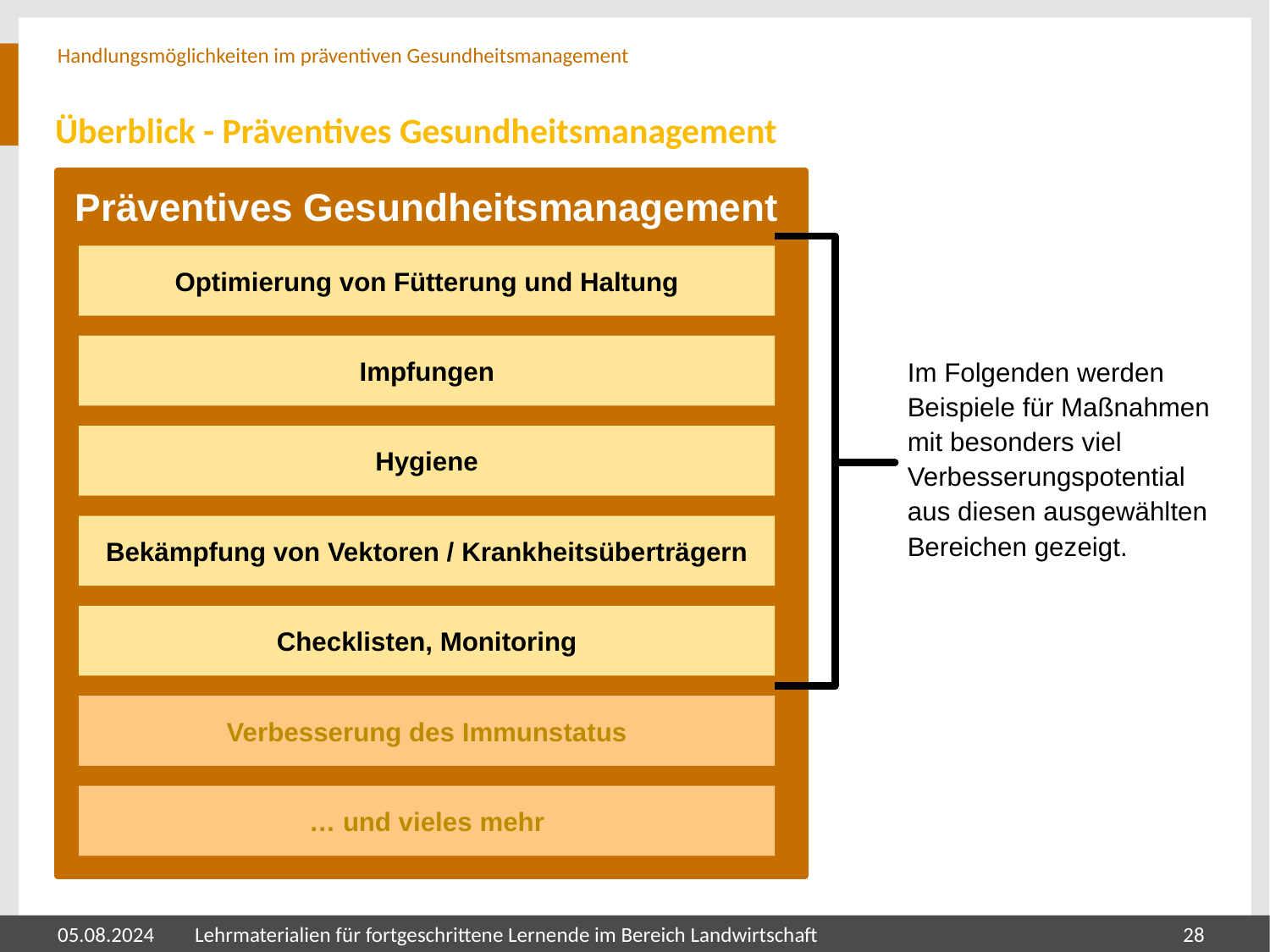

Handlungsmöglichkeiten im präventiven Gesundheitsmanagement
# Überblick - Präventives Gesundheitsmanagement

Präventives Gesundheitsmanagement

Optimierung von Fütterung und Haltung
Impfungen
Im Folgenden werden Beispiele für Maßnahmen mit besonders viel Verbesserungspotential aus diesen ausgewählten Bereichen gezeigt.
Hygiene
Bekämpfung von Vektoren / Krankheitsüberträgern
Checklisten, Monitoring
Verbesserung des Immunstatus
… und vieles mehr
05.08.2024
Lehrmaterialien für fortgeschrittene Lernende im Bereich Landwirtschaft
28